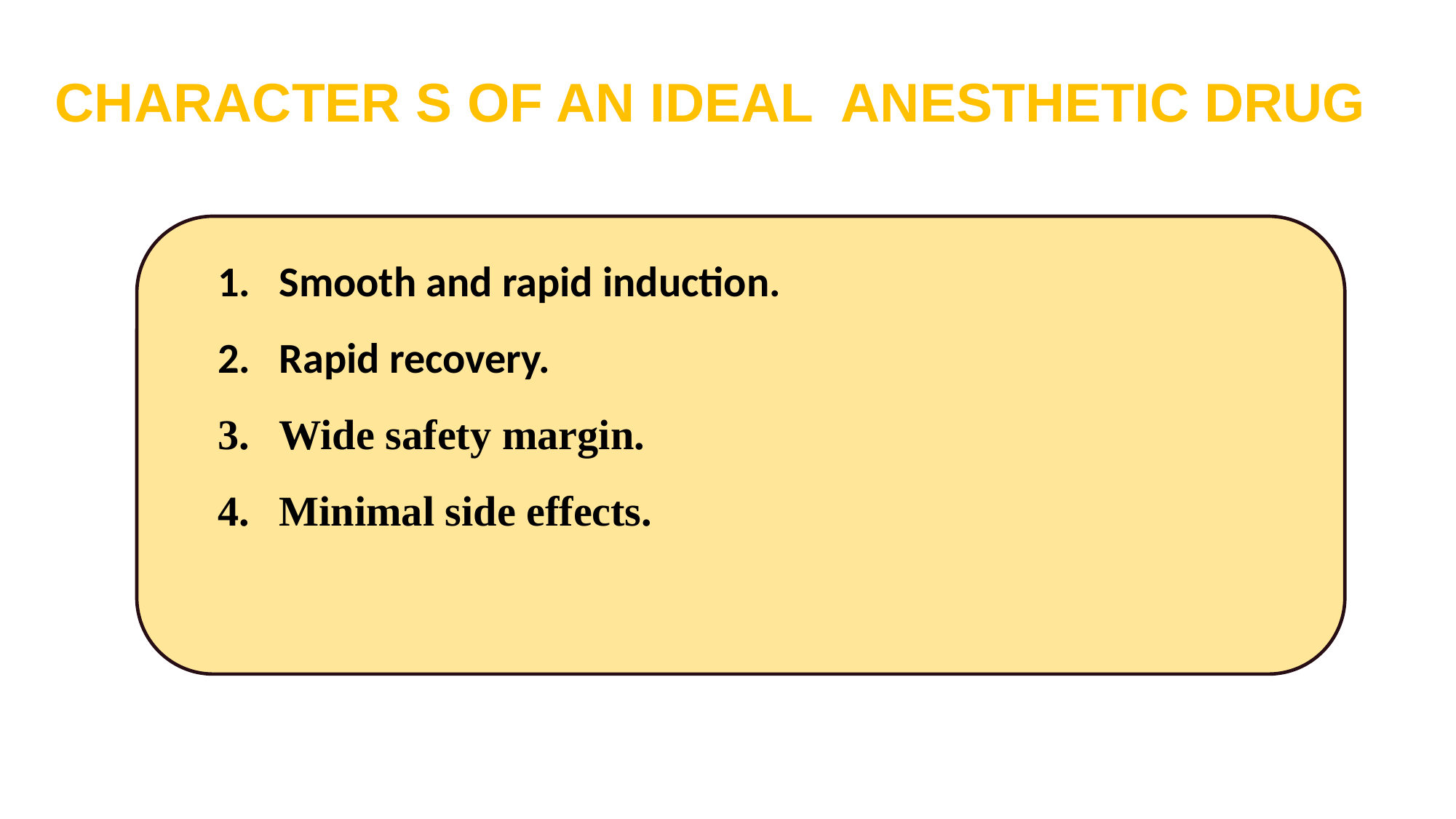

Character s of an Ideal  anesthetic drug
Smooth and rapid induction.
Rapid recovery.
Wide safety margin.
Minimal side effects.